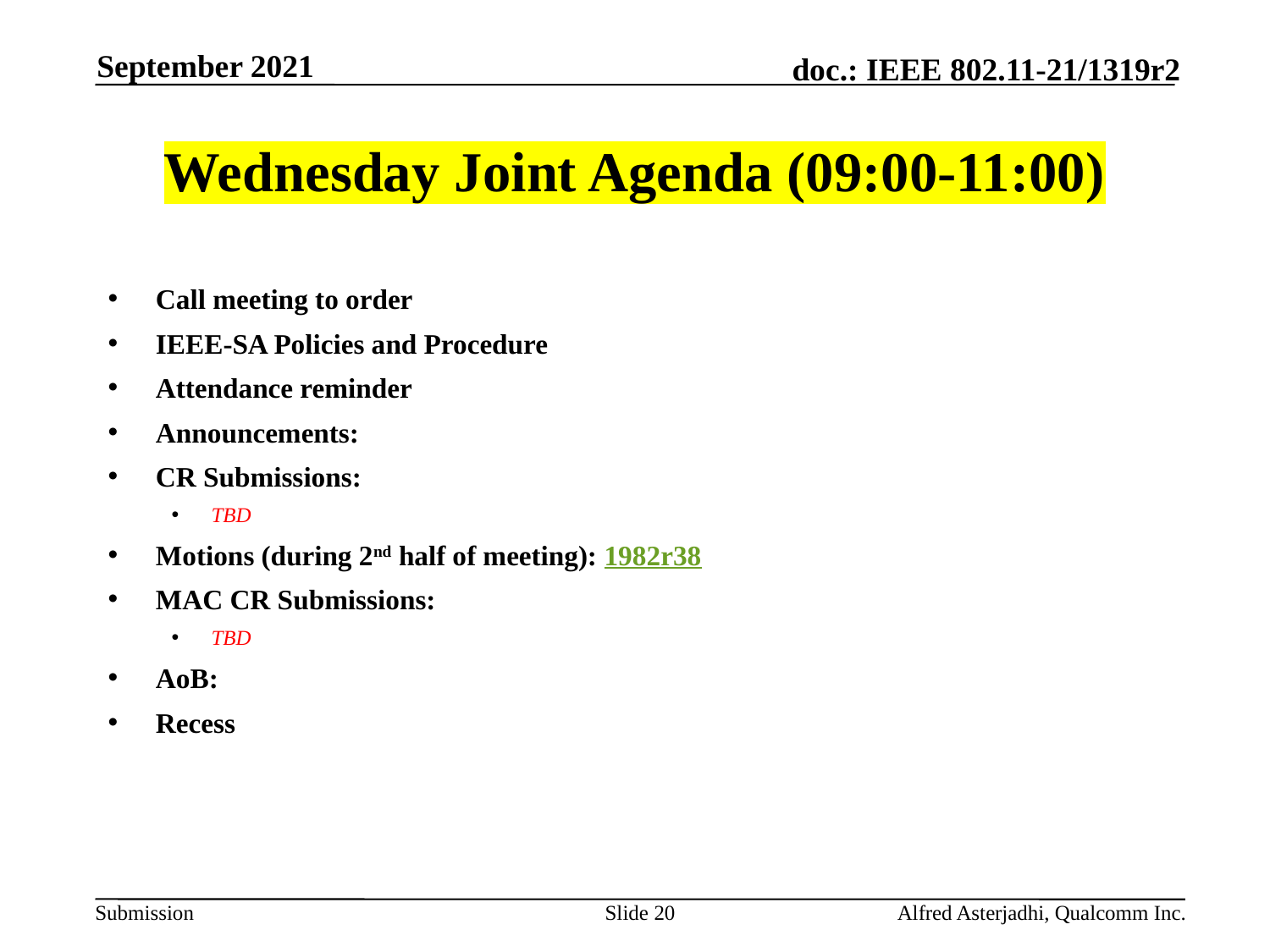

September 2021
# Wednesday Joint Agenda (09:00-11:00)
Call meeting to order
IEEE-SA Policies and Procedure
Attendance reminder
Announcements:
CR Submissions:
TBD
Motions (during 2nd half of meeting): 1982r38
MAC CR Submissions:
TBD
AoB:
Recess

Slide 20
Alfred Asterjadhi, Qualcomm Inc.